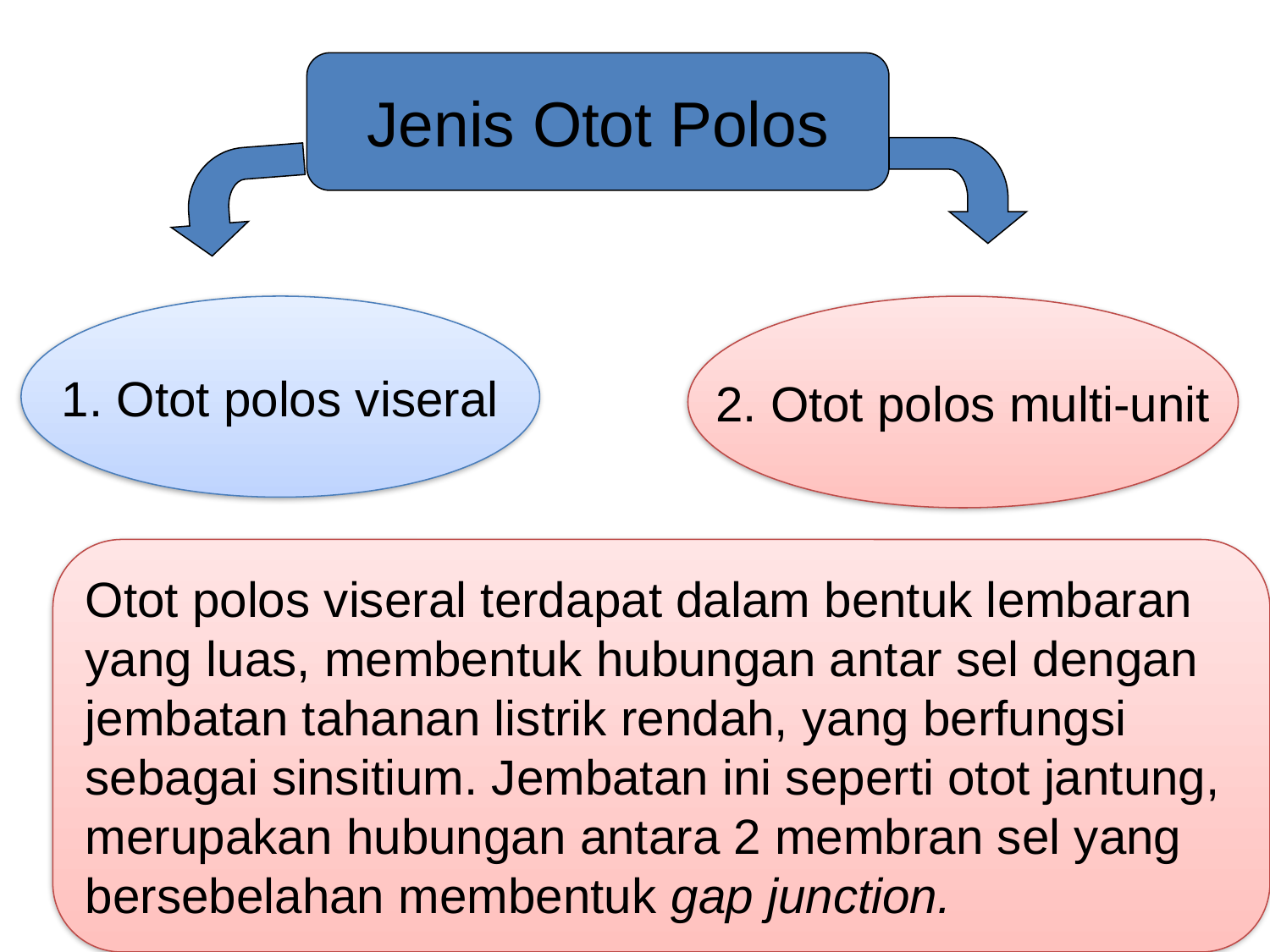

Jenis Otot Polos

1. Otot polos viseral
2. Otot polos multi-unit
Otot polos viseral terdapat dalam bentuk lembaran
yang luas, membentuk hubungan antar sel dengan
jembatan tahanan listrik rendah, yang berfungsi
sebagai sinsitium. Jembatan ini seperti otot jantung,
merupakan hubungan antara 2 membran sel yang
bersebelahan membentuk gap junction.